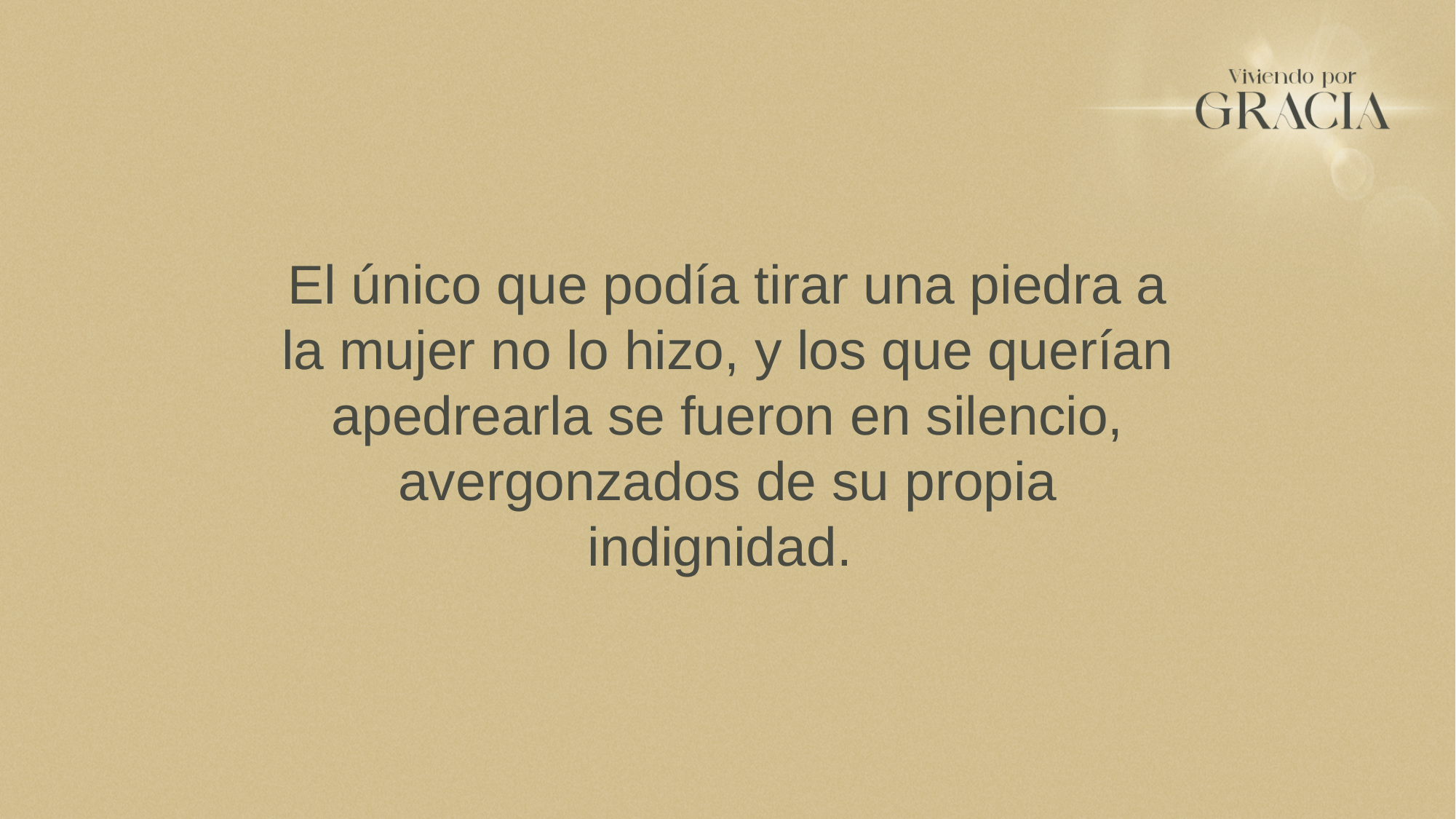

El único que podía tirar una piedra a la mujer no lo hizo, y los que querían apedrearla se fueron en silencio, avergonzados de su propia indignidad.